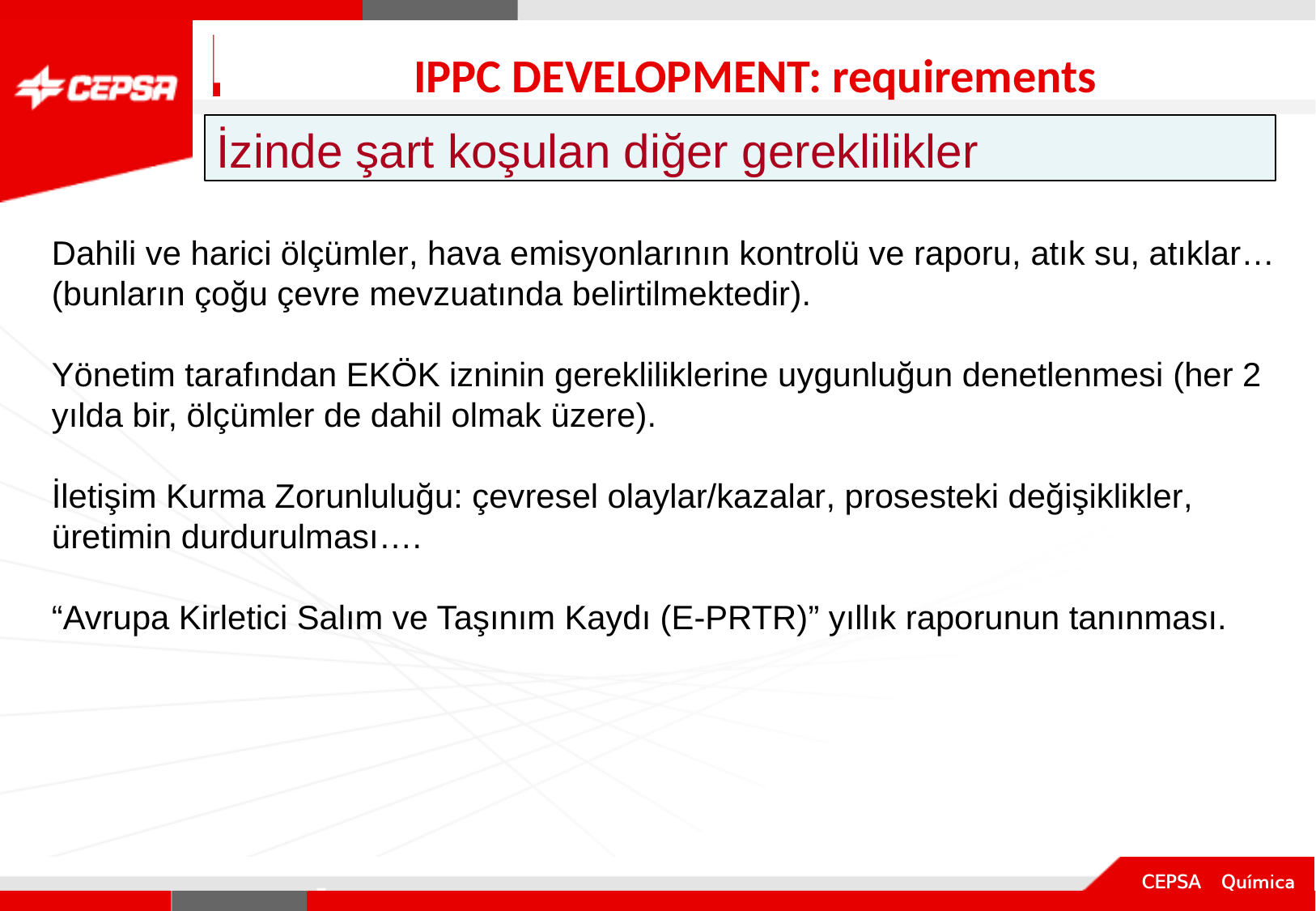

IPPC DEVELOPMENT: requirements
İzinde şart koşulan diğer gereklilikler

Dahili ve harici ölçümler, hava emisyonlarının kontrolü ve raporu, atık su, atıklar…(bunların çoğu çevre mevzuatında belirtilmektedir).

Yönetim tarafından EKÖK izninin gerekliliklerine uygunluğun denetlenmesi (her 2 yılda bir, ölçümler de dahil olmak üzere).

İletişim Kurma Zorunluluğu: çevresel olaylar/kazalar, prosesteki değişiklikler, üretimin durdurulması….

“Avrupa Kirletici Salım ve Taşınım Kaydı (E-PRTR)” yıllık raporunun tanınması.

QUIMICA